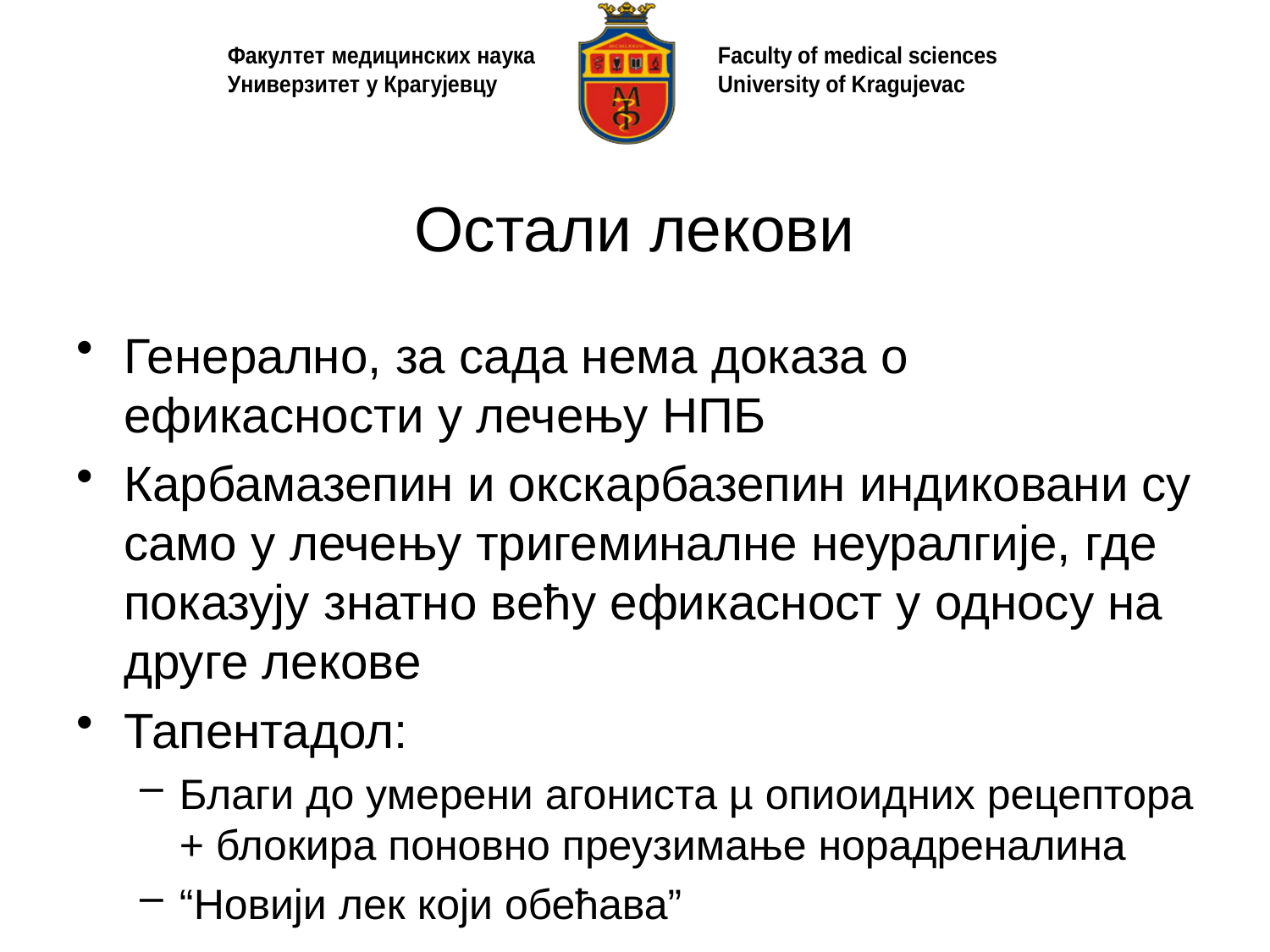

# Остали лекови
Генерално, за сада нема доказа о ефикасности у лечењу НПБ
Карбамазепин и окскарбазепин индиковани су само у лечењу тригеминалне неуралгије, где показују знатно већу ефикасност у односу на друге лекове
Тапентадол:
Благи до умерени агониста µ опиоидних рецептора + блокира поновно преузимање норадреналина
“Новији лек који обећава”